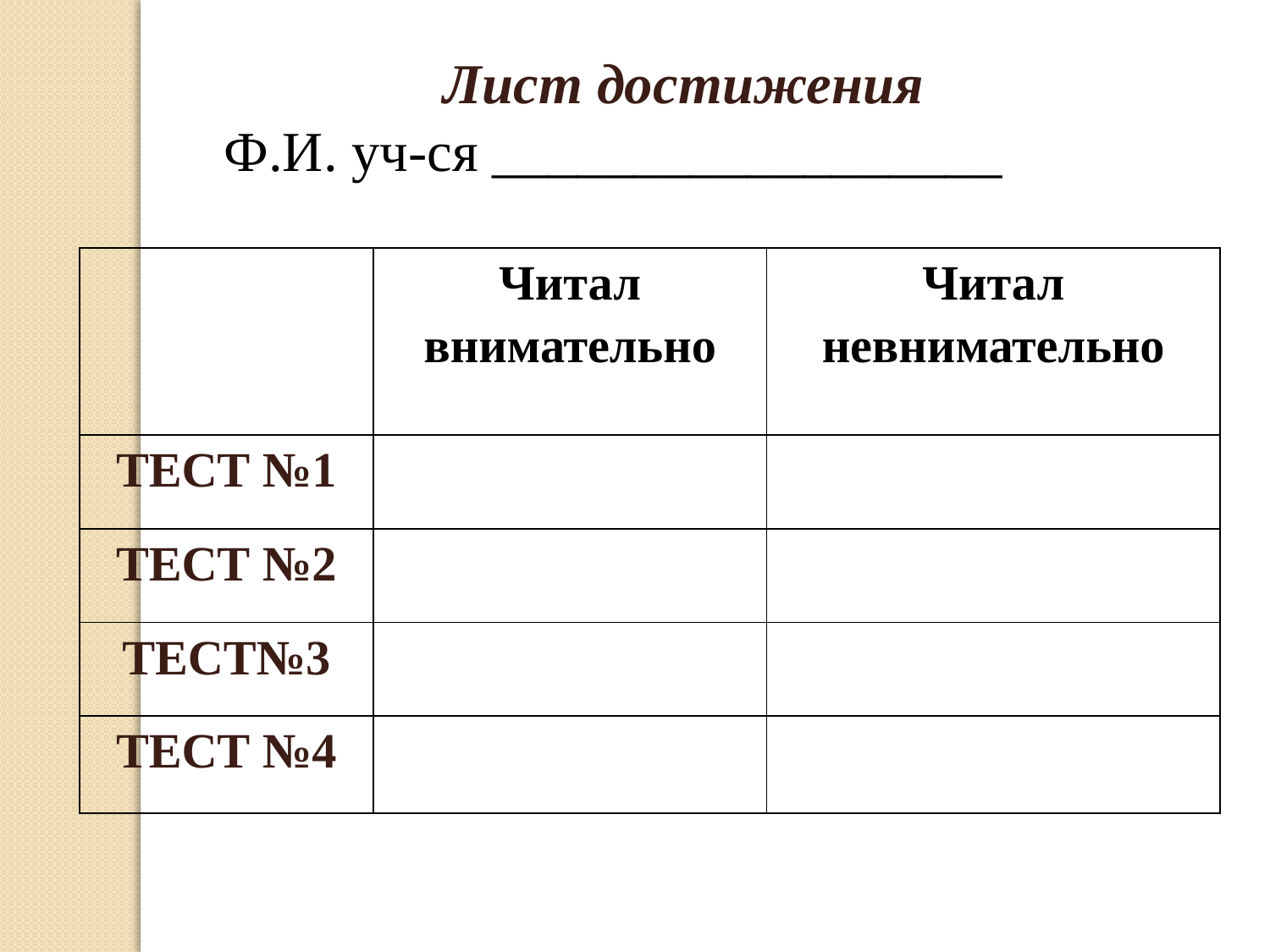

Лист достижения
Ф.И. уч-ся __________________

|  | Читал внимательно | Читал невнимательно |
| --- | --- | --- |
| ТЕСТ №1 |  |  |
| ТЕСТ №2 |  |  |
| ТЕСТ№3 |  |  |
| ТЕСТ №4 |  |  |